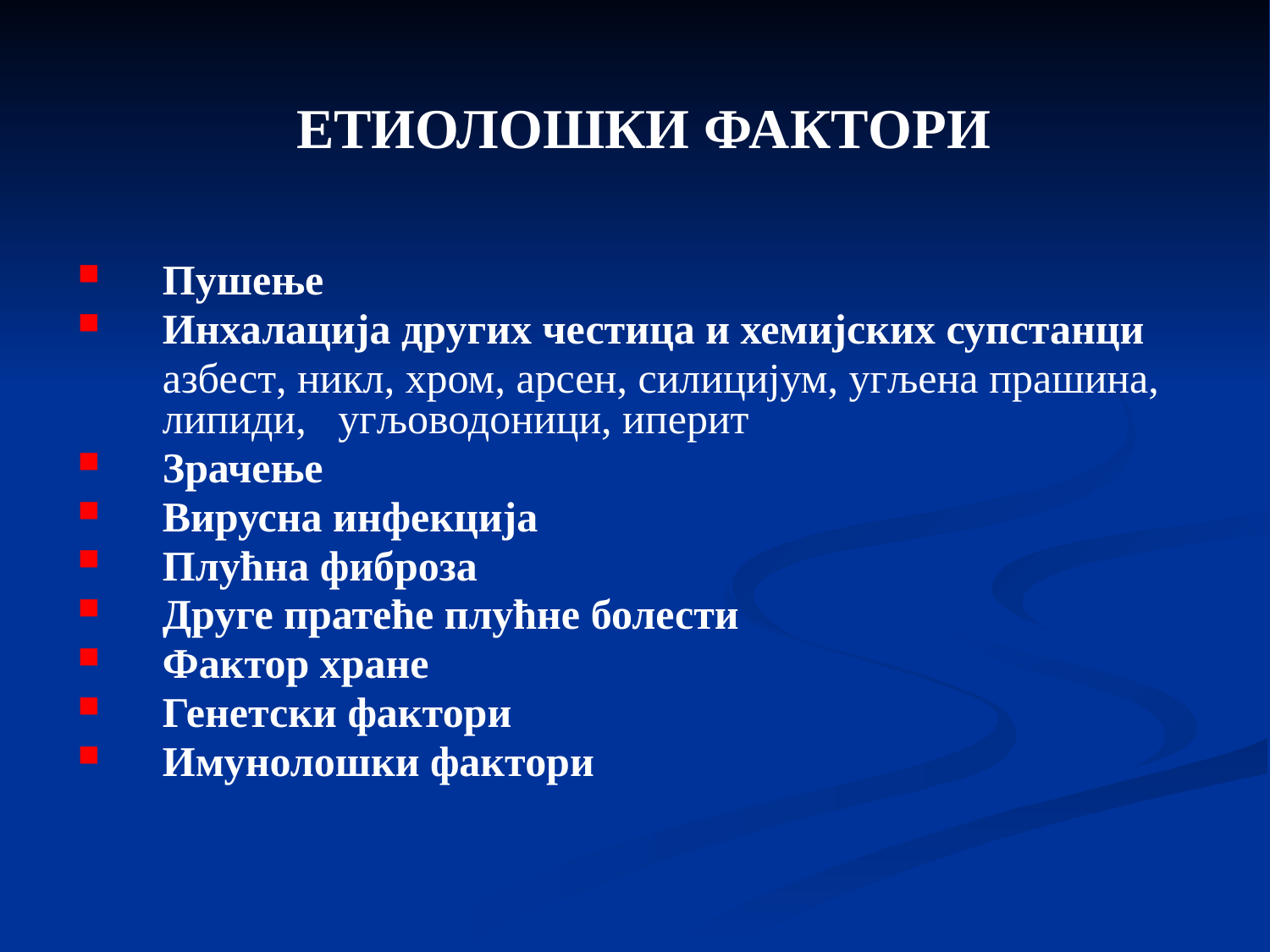

# ЕТИОЛОШКИ ФАКТОРИ
Пушење
Инхалација других честица и хемијских супстанци
        азбест, никл, хром, арсен, силицијум, угљена прашина, липиди,   угљоводоници, иперит
Зрачење
Вирусна инфекција
Плућна фиброза
Друге пратеће плућне болести
Фактор хране
Генетски фактори
Имунолошки фактори